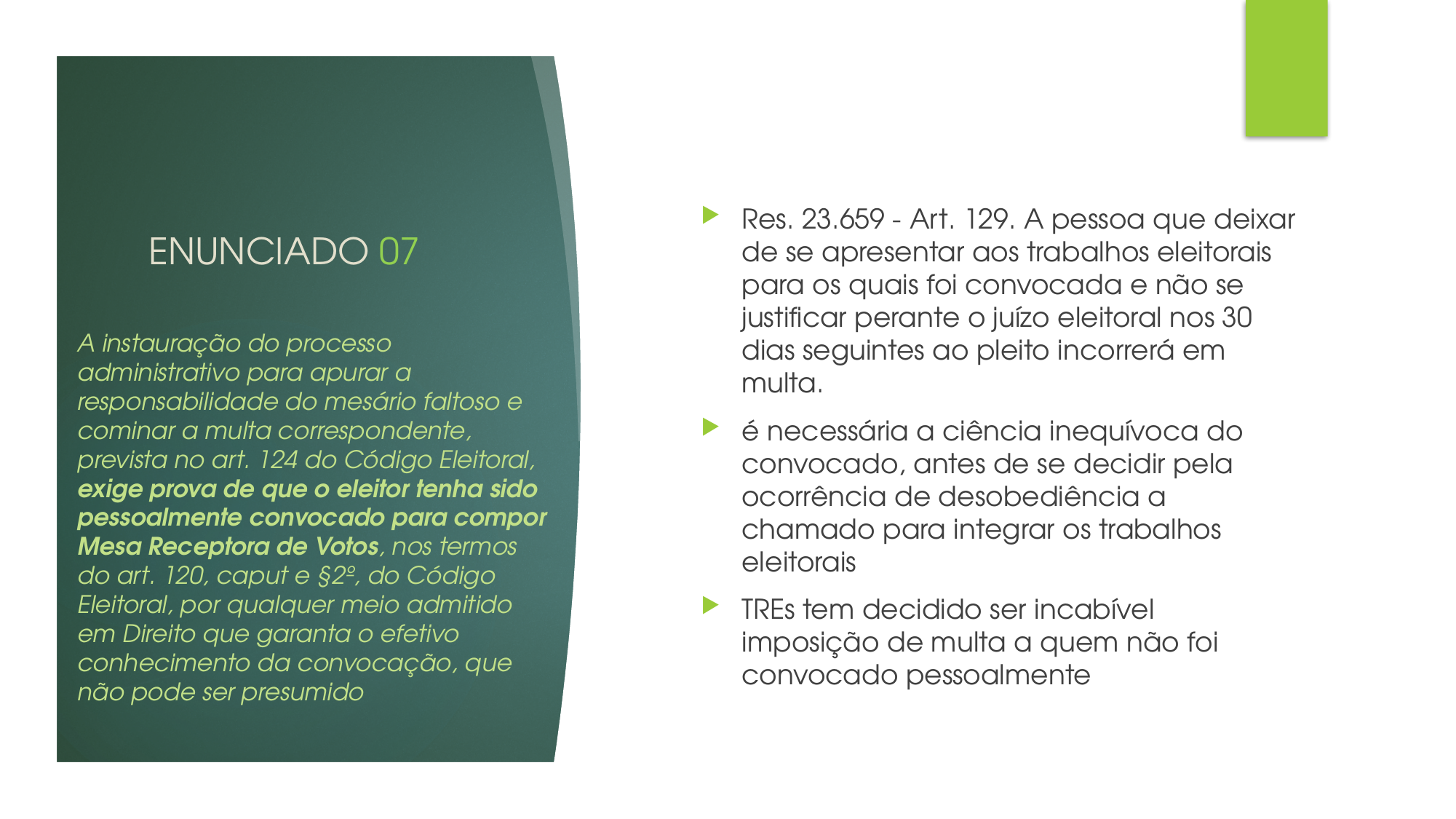

# ENUNCIADO 07
Res. 23.659 - Art. 129. A pessoa que deixar de se apresentar aos trabalhos eleitorais para os quais foi convocada e não se justificar perante o juízo eleitoral nos 30 dias seguintes ao pleito incorrerá em multa.
é necessária a ciência inequívoca do convocado, antes de se decidir pela ocorrência de desobediência a chamado para integrar os trabalhos eleitorais
TREs tem decidido ser incabível imposição de multa a quem não foi convocado pessoalmente
A instauração do processo administrativo para apurar a responsabilidade do mesário faltoso e cominar a multa correspondente, prevista no art. 124 do Código Eleitoral, exige prova de que o eleitor tenha sido pessoalmente convocado para compor Mesa Receptora de Votos, nos termos do art. 120, caput e §2º, do Código Eleitoral, por qualquer meio admitido em Direito que garanta o efetivo conhecimento da convocação, que não pode ser presumido